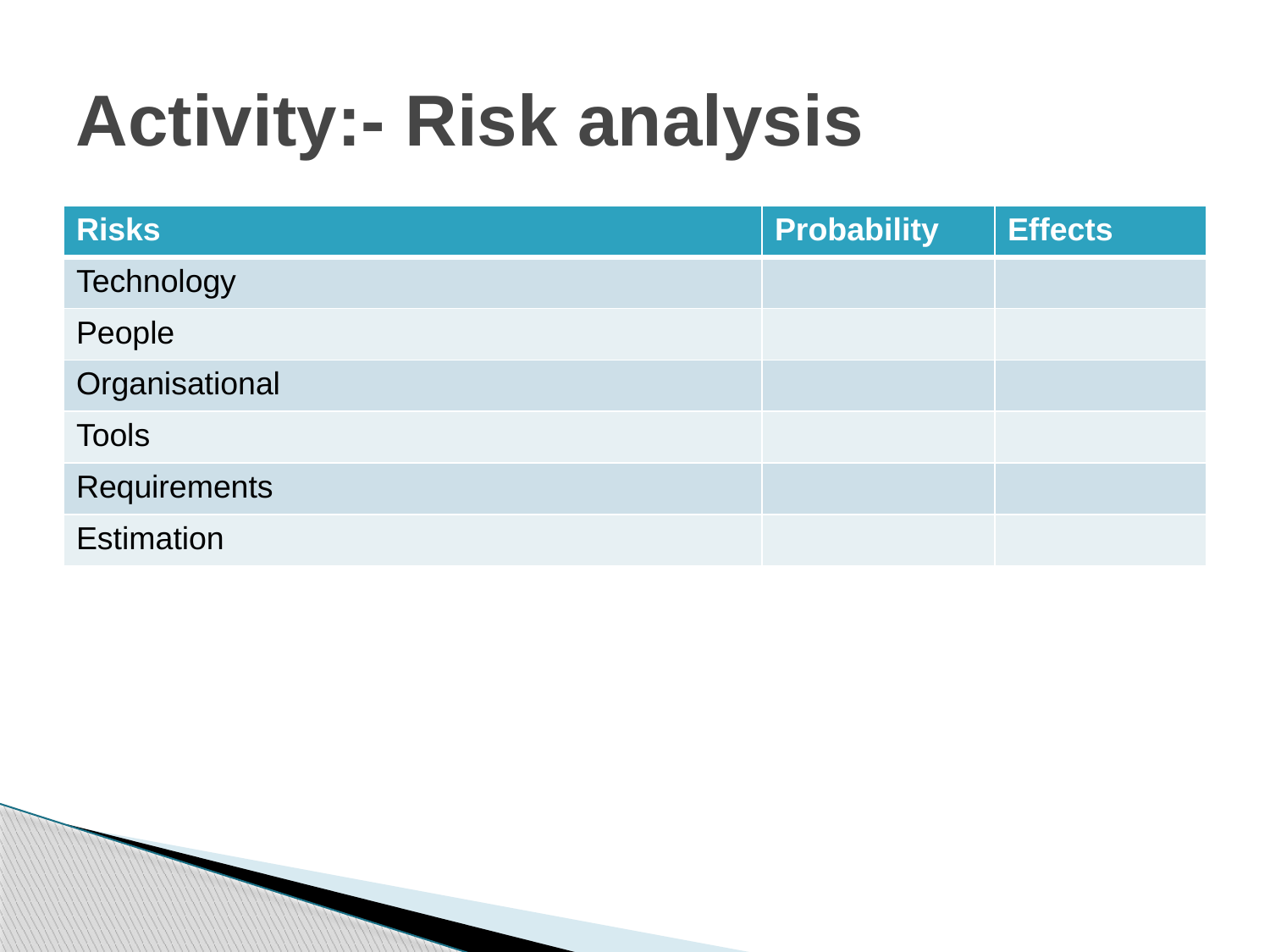

# Activity:- Risk analysis
| Risks | Probability | Effects |
| --- | --- | --- |
| Technology |  |  |
| People |  |  |
| Organisational |  |  |
| Tools |  |  |
| Requirements |  |  |
| Estimation |  |  |